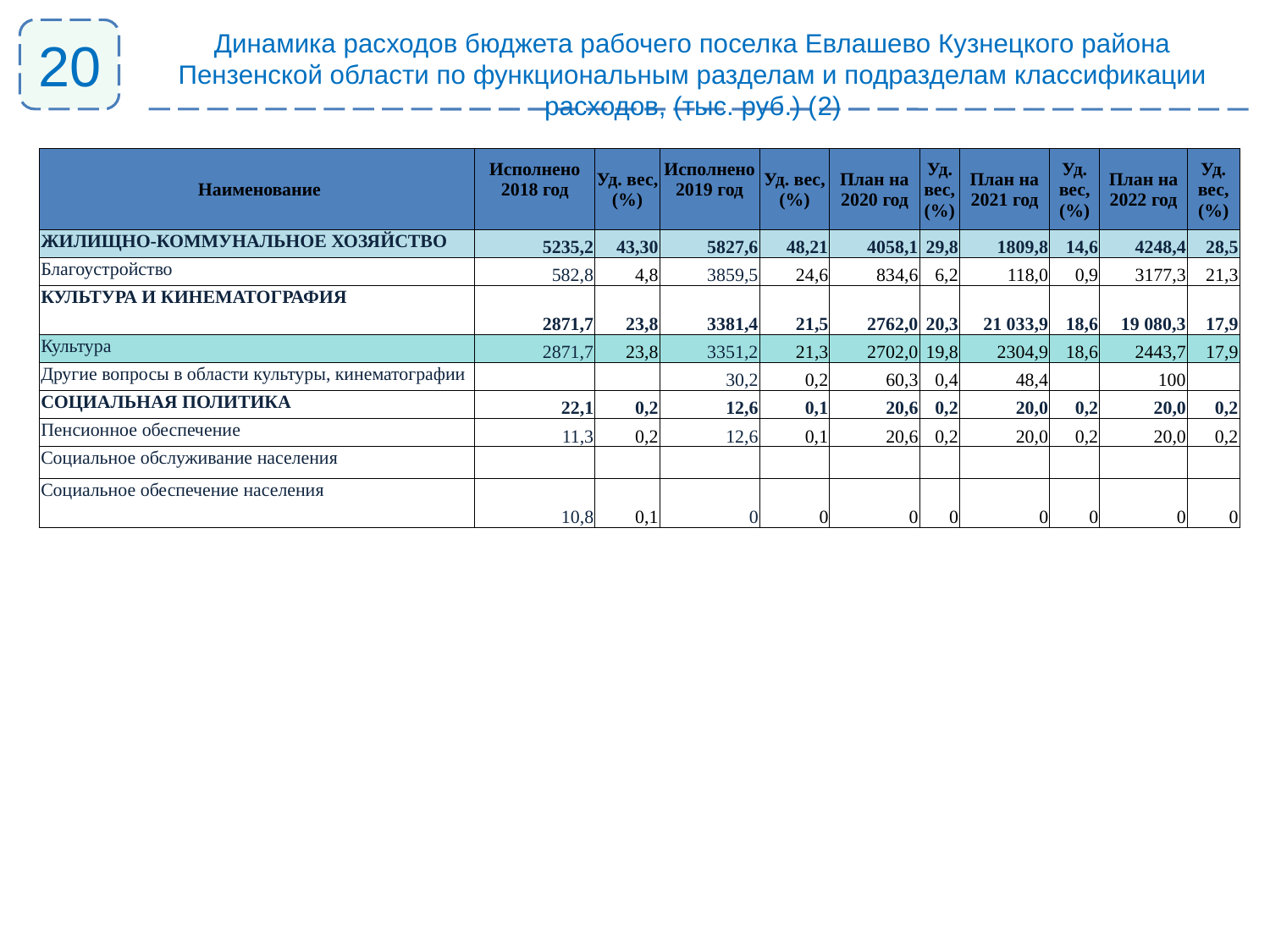

20
Динамика расходов бюджета рабочего поселка Евлашево Кузнецкого района Пензенской области по функциональным разделам и подразделам классификации расходов, (тыс. руб.) (2)
| Наименование | Исполнено 2018 год | Уд. вес, (%) | Исполнено 2019 год | Уд. вес, (%) | План на 2020 год | Уд. вес, (%) | План на 2021 год | Уд. вес, (%) | План на 2022 год | Уд. вес, (%) |
| --- | --- | --- | --- | --- | --- | --- | --- | --- | --- | --- |
| ЖИЛИЩНО-КОММУНАЛЬНОЕ ХОЗЯЙСТВО | 5235,2 | 43,30 | 5827,6 | 48,21 | 4058,1 | 29,8 | 1809,8 | 14,6 | 4248,4 | 28,5 |
| Благоустройство | 582,8 | 4,8 | 3859,5 | 24,6 | 834,6 | 6,2 | 118,0 | 0,9 | 3177,3 | 21,3 |
| КУЛЬТУРА И КИНЕМАТОГРАФИЯ | 2871,7 | 23,8 | 3381,4 | 21,5 | 2762,0 | 20,3 | 21 033,9 | 18,6 | 19 080,3 | 17,9 |
| Культура | 2871,7 | 23,8 | 3351,2 | 21,3 | 2702,0 | 19,8 | 2304,9 | 18,6 | 2443,7 | 17,9 |
| Другие вопросы в области культуры, кинематографии |  |  | 30,2 | 0,2 | 60,3 | 0,4 | 48,4 |  | 100 |  |
| СОЦИАЛЬНАЯ ПОЛИТИКА | 22,1 | 0,2 | 12,6 | 0,1 | 20,6 | 0,2 | 20,0 | 0,2 | 20,0 | 0,2 |
| Пенсионное обеспечение | 11,3 | 0,2 | 12,6 | 0,1 | 20,6 | 0,2 | 20,0 | 0,2 | 20,0 | 0,2 |
| Социальное обслуживание населения |  |  |  |  |  |  |  |  |  |  |
| Социальное обеспечение населения | 10,8 | 0,1 | 0 | 0 | 0 | 0 | 0 | 0 | 0 | 0 |